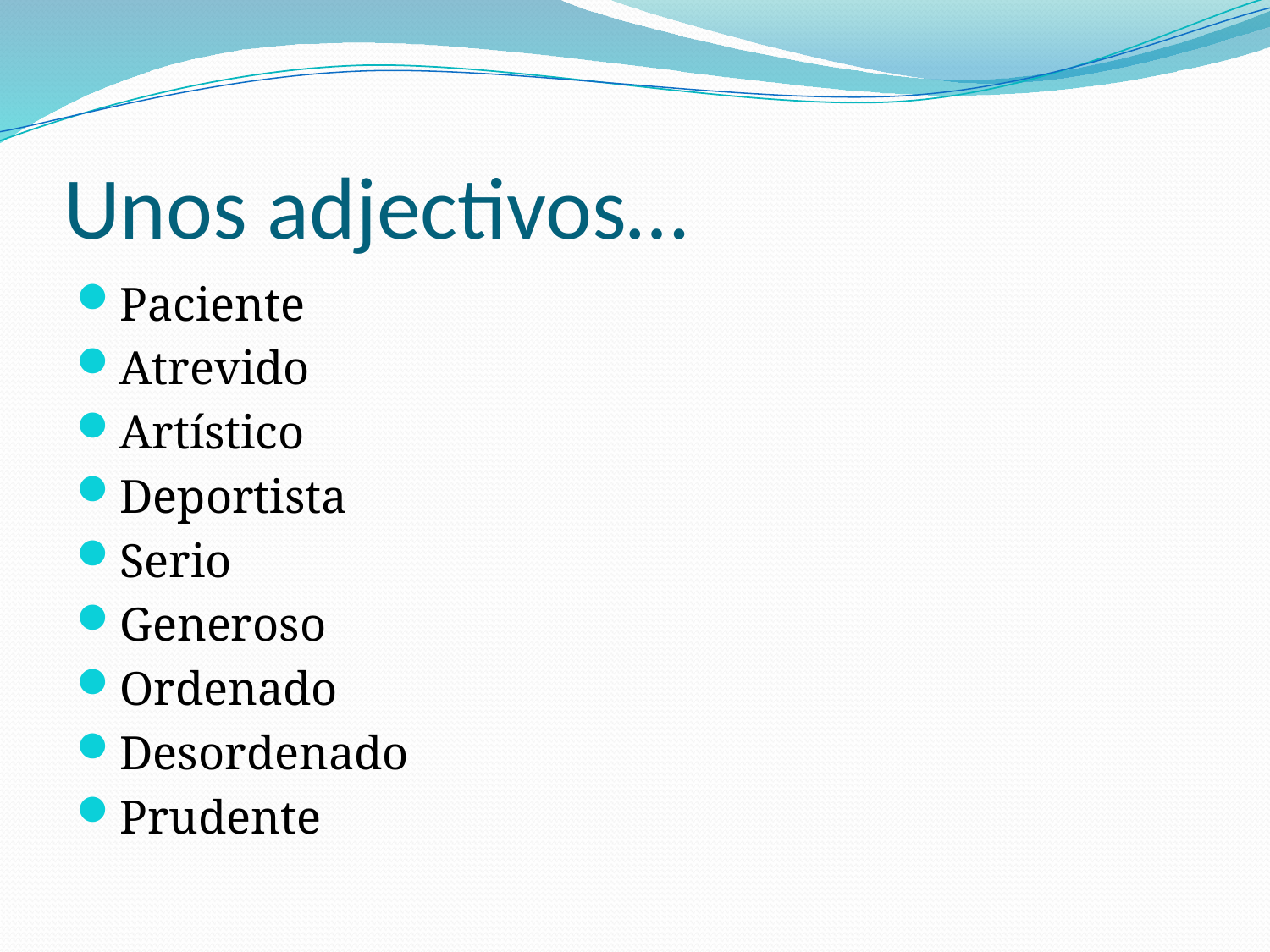

# Unos adjectivos…
Paciente
Atrevido
Artístico
Deportista
Serio
Generoso
Ordenado
Desordenado
Prudente